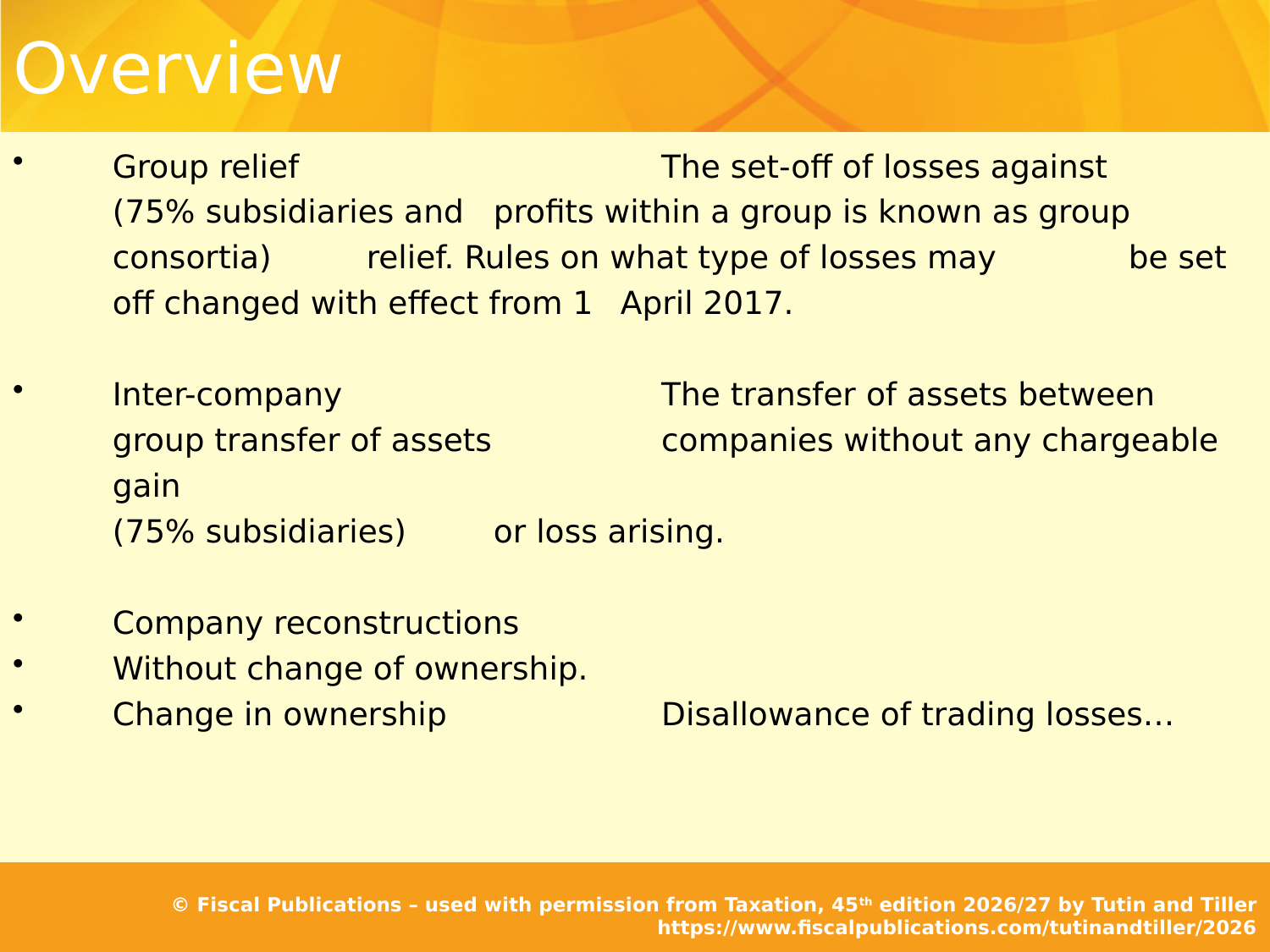

# Overview
Group relief	The set-off of losses against
	(75% subsidiaries and 	profits within a group is known as group
	consortia)	relief. Rules on what type of losses may 	be set off changed with effect from 1 	April 2017.

Inter-company 	The transfer of assets between group transfer of assets	companies without any chargeable gain
	(75% subsidiaries)	or loss arising.

Company reconstructions
Without change of ownership.
Change in ownership	Disallowance of trading losses…